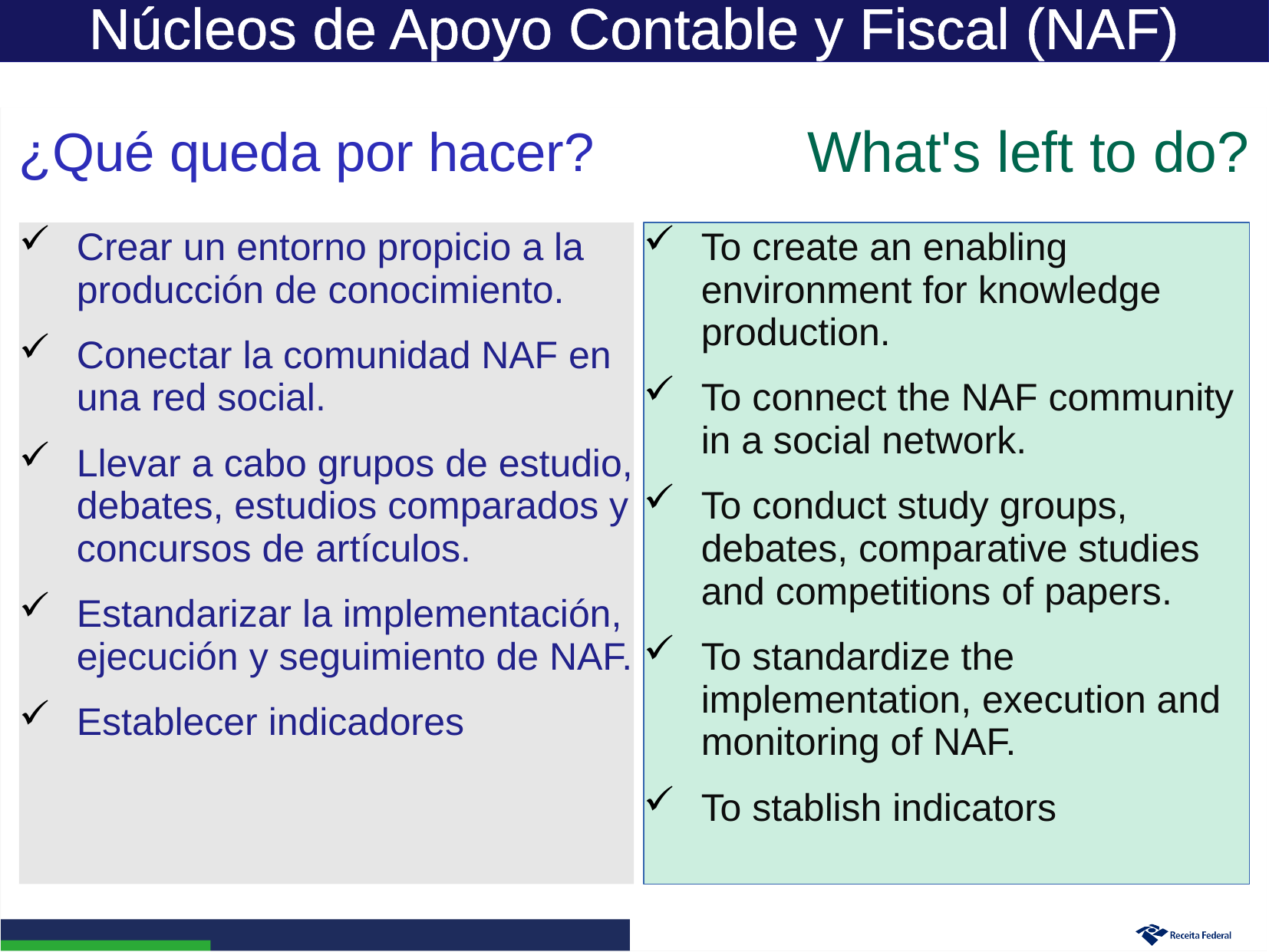

Núcleos de Apoyo Contable y Fiscal (NAF)
What's left to do?
# ¿Qué queda por hacer?
Crear un entorno propicio a la producción de conocimiento.
Conectar la comunidad NAF en una red social.
Llevar a cabo grupos de estudio, debates, estudios comparados y concursos de artículos.
Estandarizar la implementación, ejecución y seguimiento de NAF.
Establecer indicadores
To create an enabling environment for knowledge production.
To connect the NAF community in a social network.
To conduct study groups, debates, comparative studies and competitions of papers.
To standardize the implementation, execution and monitoring of NAF.
To stablish indicators